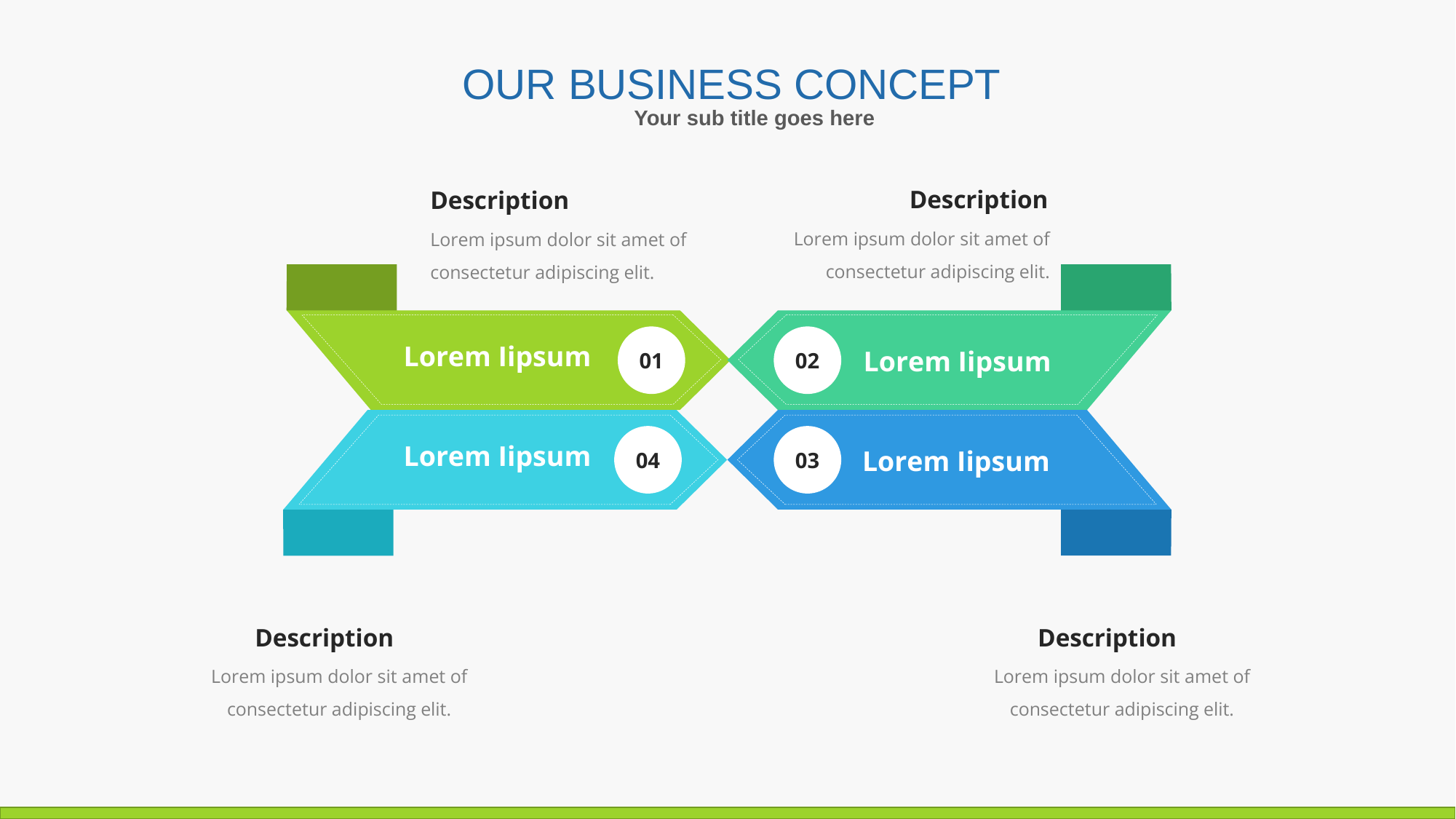

OUR BUSINESS CONCEPT
Your sub title goes here
Description
Description
Lorem ipsum dolor sit amet of consectetur adipiscing elit.
Lorem ipsum dolor sit amet of consectetur adipiscing elit.

01

02
Lorem Iipsum
Lorem Iipsum

04

03
Lorem Iipsum
Lorem Iipsum
Description
Description
Lorem ipsum dolor sit amet of consectetur adipiscing elit.
Lorem ipsum dolor sit amet of consectetur adipiscing elit.